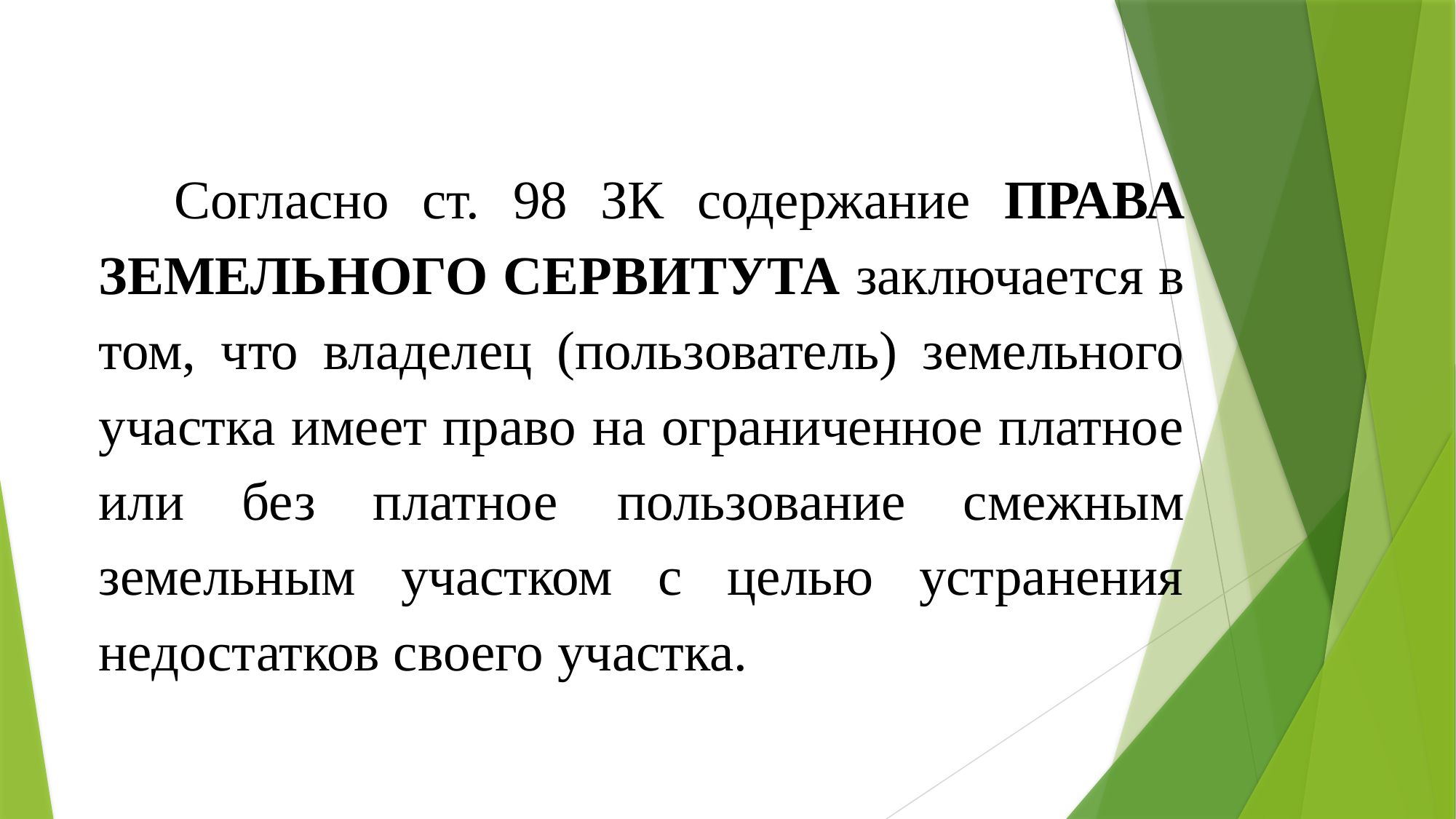

Согласно ст. 98 ЗК содержание ПРАВА ЗЕМЕЛЬНОГО СЕРВИТУТА заключается в том, что владелец (пользователь) земельного участка имеет право на ограниченное платное или без платное пользование смежным земельным участком с целью устранения недостатков своего участка.